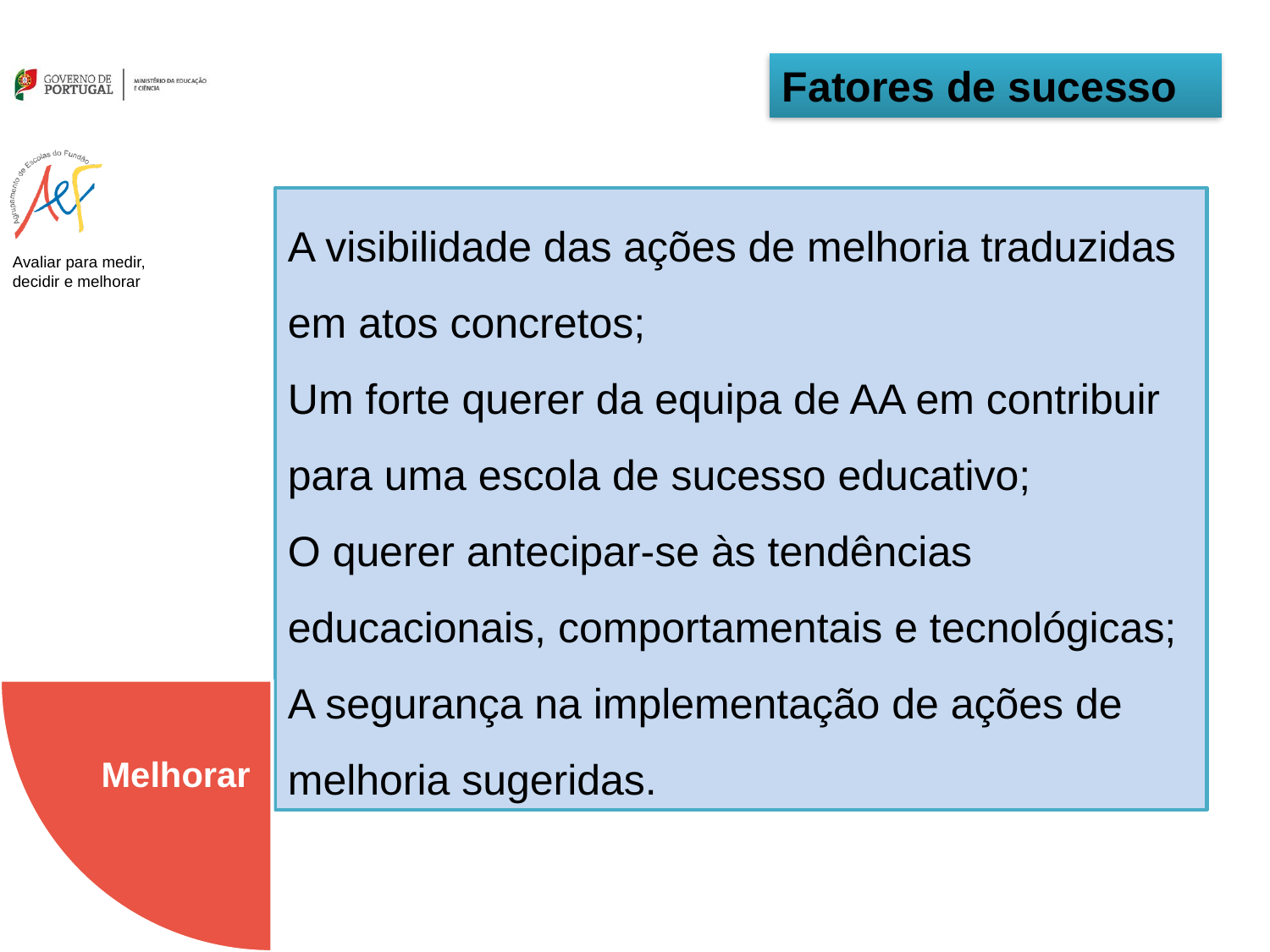

Fatores de sucesso
A visibilidade das ações de melhoria traduzidas em atos concretos;
Um forte querer da equipa de AA em contribuir para uma escola de sucesso educativo;
O querer antecipar-se às tendências educacionais, comportamentais e tecnológicas;
A segurança na implementação de ações de melhoria sugeridas.

Melhorar